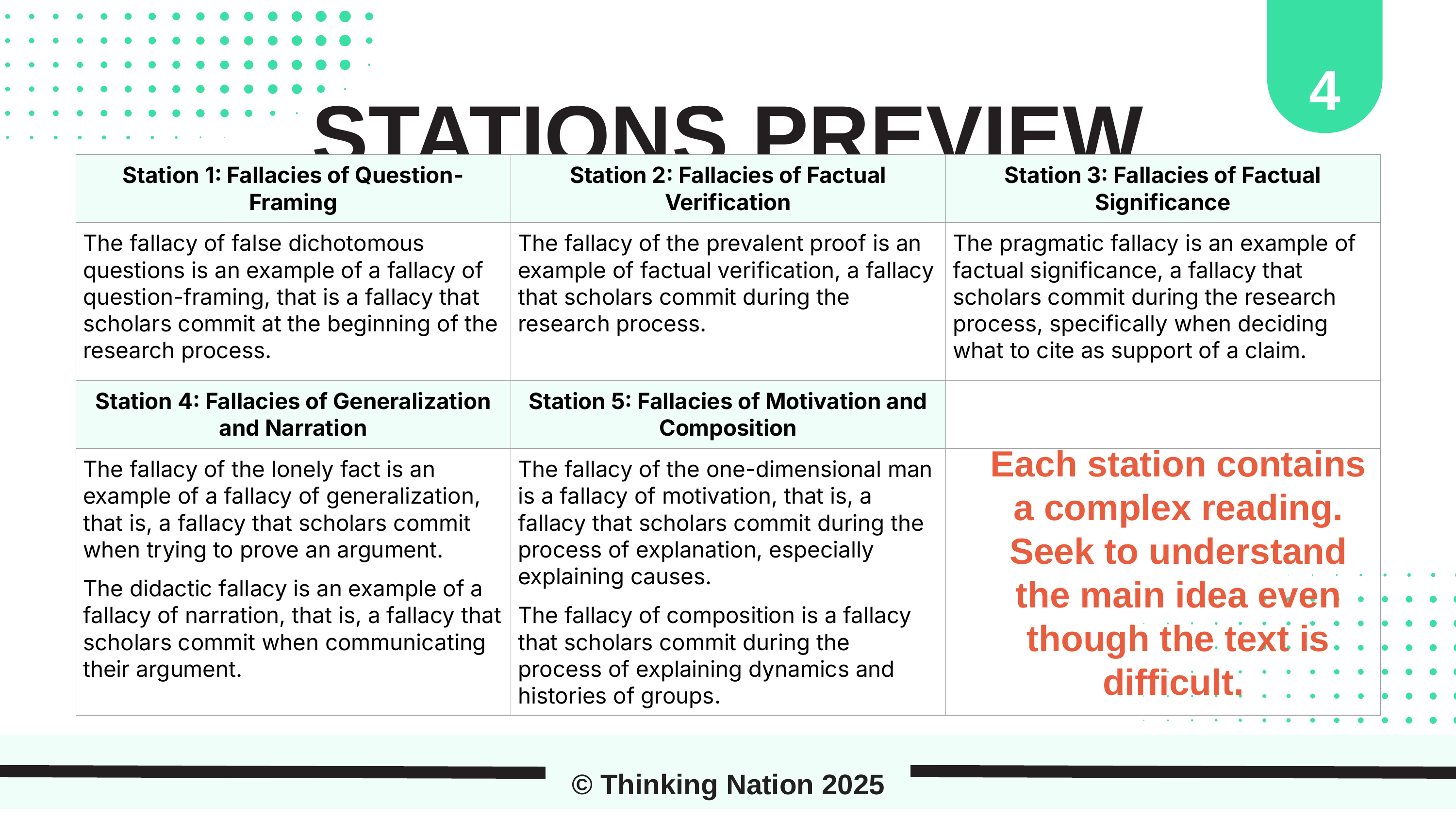

4
STATIONS PREVIEW
| Station 1: Fallacies of Question-Framing | Station 2: Fallacies of Factual Verification | Station 3: Fallacies of Factual Significance |
| --- | --- | --- |
| The fallacy of false dichotomous questions is an example of a fallacy of question-framing, that is a fallacy that scholars commit at the beginning of the research process. | The fallacy of the prevalent proof is an example of factual verification, a fallacy that scholars commit during the research process. | The pragmatic fallacy is an example of factual significance, a fallacy that scholars commit during the research process, specifically when deciding what to cite as support of a claim. |
| Station 4: Fallacies of Generalization and Narration | Station 5: Fallacies of Motivation and Composition |  |
| The fallacy of the lonely fact is an example of a fallacy of generalization, that is, a fallacy that scholars commit when trying to prove an argument. The didactic fallacy is an example of a fallacy of narration, that is, a fallacy that scholars commit when communicating their argument. | The fallacy of the one-dimensional man is a fallacy of motivation, that is, a fallacy that scholars commit during the process of explanation, especially explaining causes. The fallacy of composition is a fallacy that scholars commit during the process of explaining dynamics and histories of groups. |  |
Each station contains a complex reading. Seek to understand the main idea even though the text is difficult.

© Thinking Nation 2025